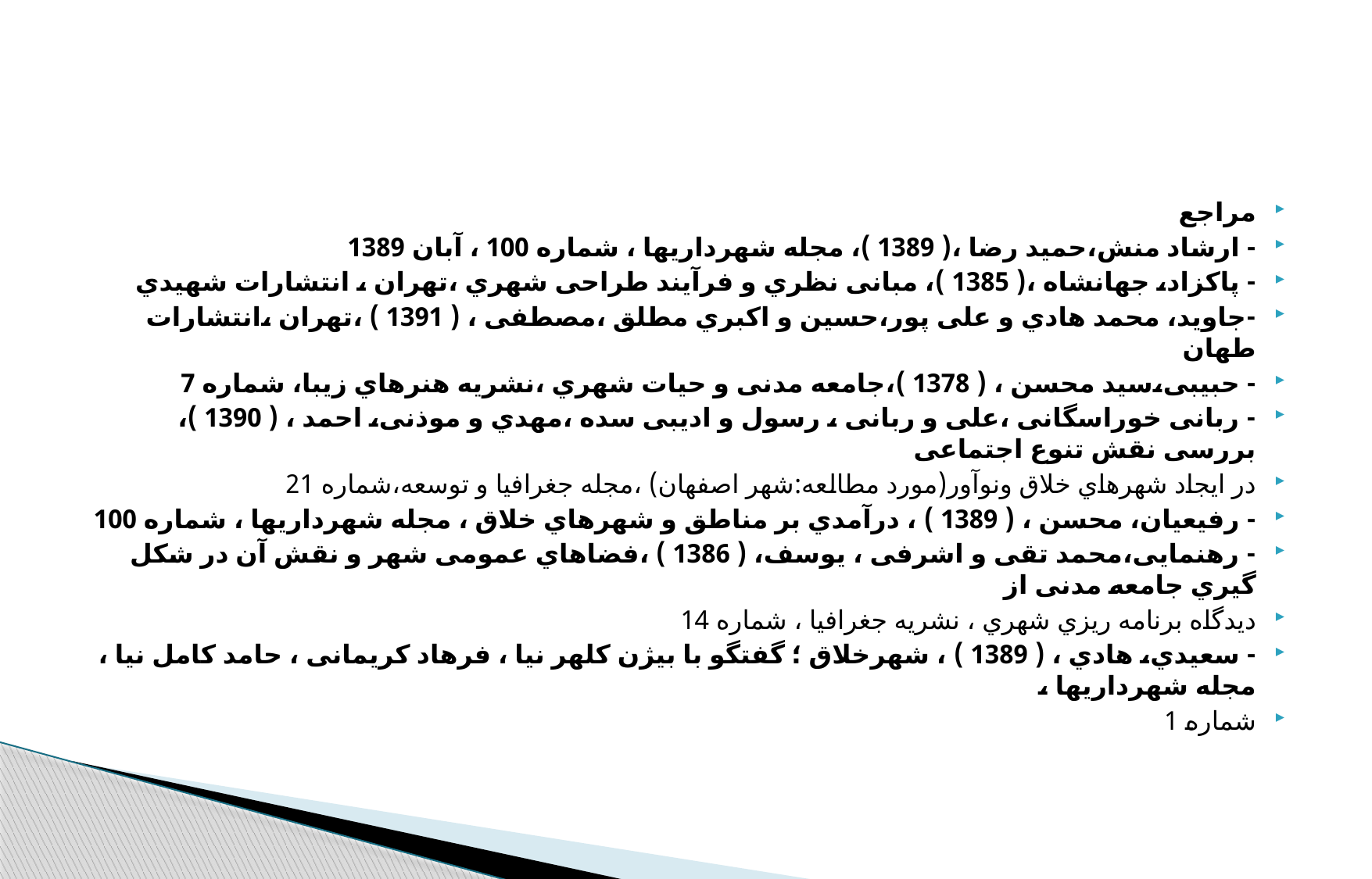

#
مراجع
- ارشاد منش،حمید رضا ،( 1389 )، مجله شهرداریها ، شماره 100 ، آبان 1389
- پاکزاد، جهانشاه ،( 1385 )، مبانی نظري و فرآیند طراحی شهري ،تهران ، انتشارات شهیدي
-جاوید، محمد هادي و علی پور،حسین و اکبري مطلق ،مصطفی ، ( 1391 ) ،تهران ،انتشارات طهان
- حبیبی،سید محسن ، ( 1378 )،جامعه مدنی و حیات شهري ،نشریه هنرهاي زیبا، شماره 7
- ربانی خوراسگانی ،علی و ربانی ، رسول و ادیبی سده ،مهدي و موذنی، احمد ، ( 1390 )، بررسی نقش تنوع اجتماعی
در ایجاد شهرهاي خلاق ونوآور(مورد مطالعه:شهر اصفهان) ،مجله جغرافیا و توسعه،شماره 21
- رفیعیان، محسن ، ( 1389 ) ، درآمدي بر مناطق و شهرهاي خلاق ، مجله شهرداریها ، شماره 100
- رهنمایی،محمد تقی و اشرفی ، یوسف، ( 1386 ) ،فضاهاي عمومی شهر و نقش آن در شکل گیري جامعه مدنی از
دیدگاه برنامه ریزي شهري ، نشریه جغرافیا ، شماره 14
- سعیدي، هادي ، ( 1389 ) ، شهرخلاق ؛ گفتگو با بیژن کلهر نیا ، فرهاد کریمانی ، حامد کامل نیا ، مجله شهرداریها ،
شماره 1